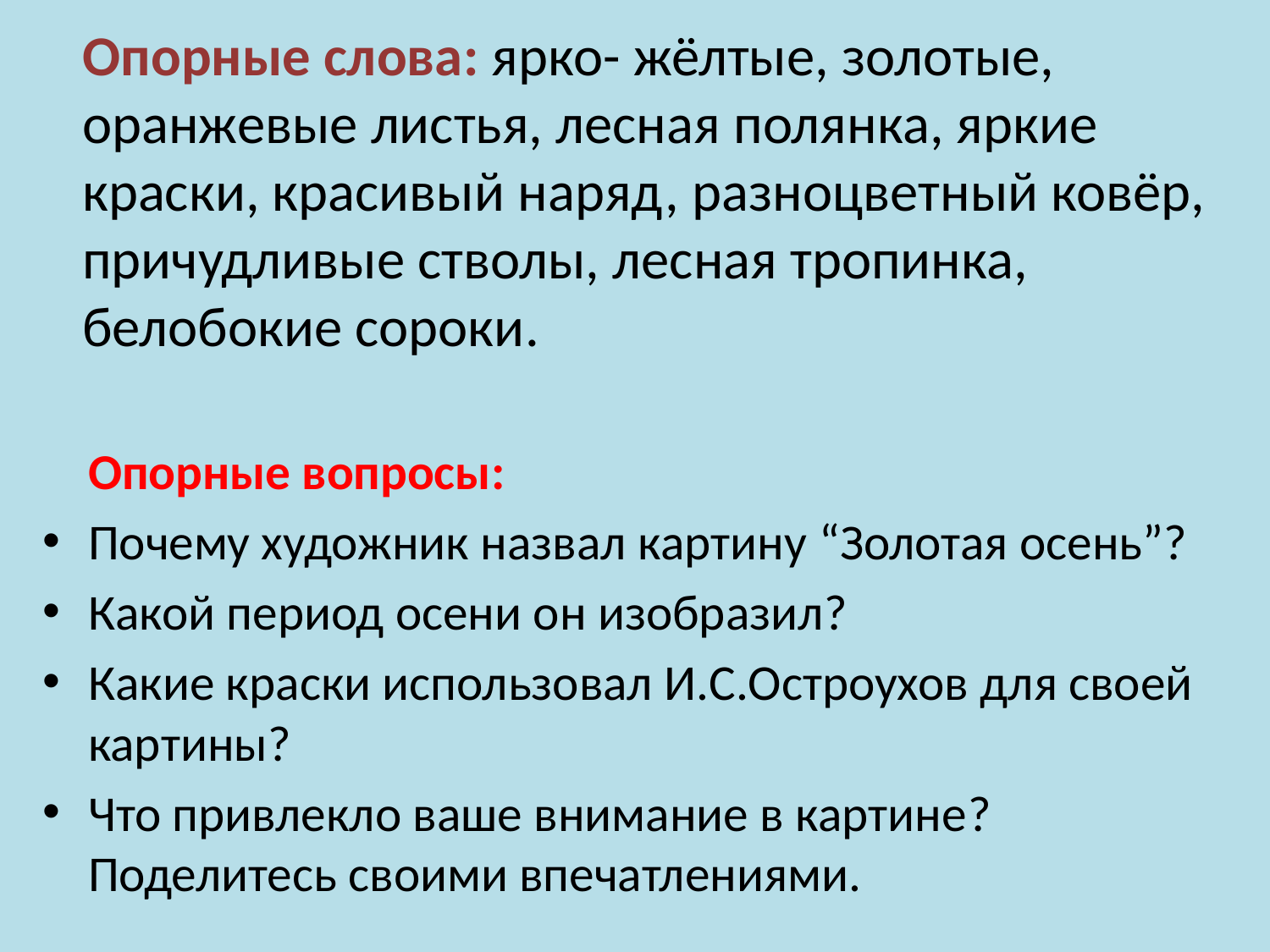

# Опорные слова: ярко- жёлтые, золотые, оранжевые листья, лесная полянка, яркие краски, красивый наряд, разноцветный ковёр, причудливые стволы, лесная тропинка, белобокие сороки.

    Опорные вопросы:
Почему художник назвал картину “Золотая осень”?
Какой период осени он изобразил?
Какие краски использовал И.С.Остроухов для своей картины?
Что привлекло ваше внимание в картине? Поделитесь своими впечатлениями.